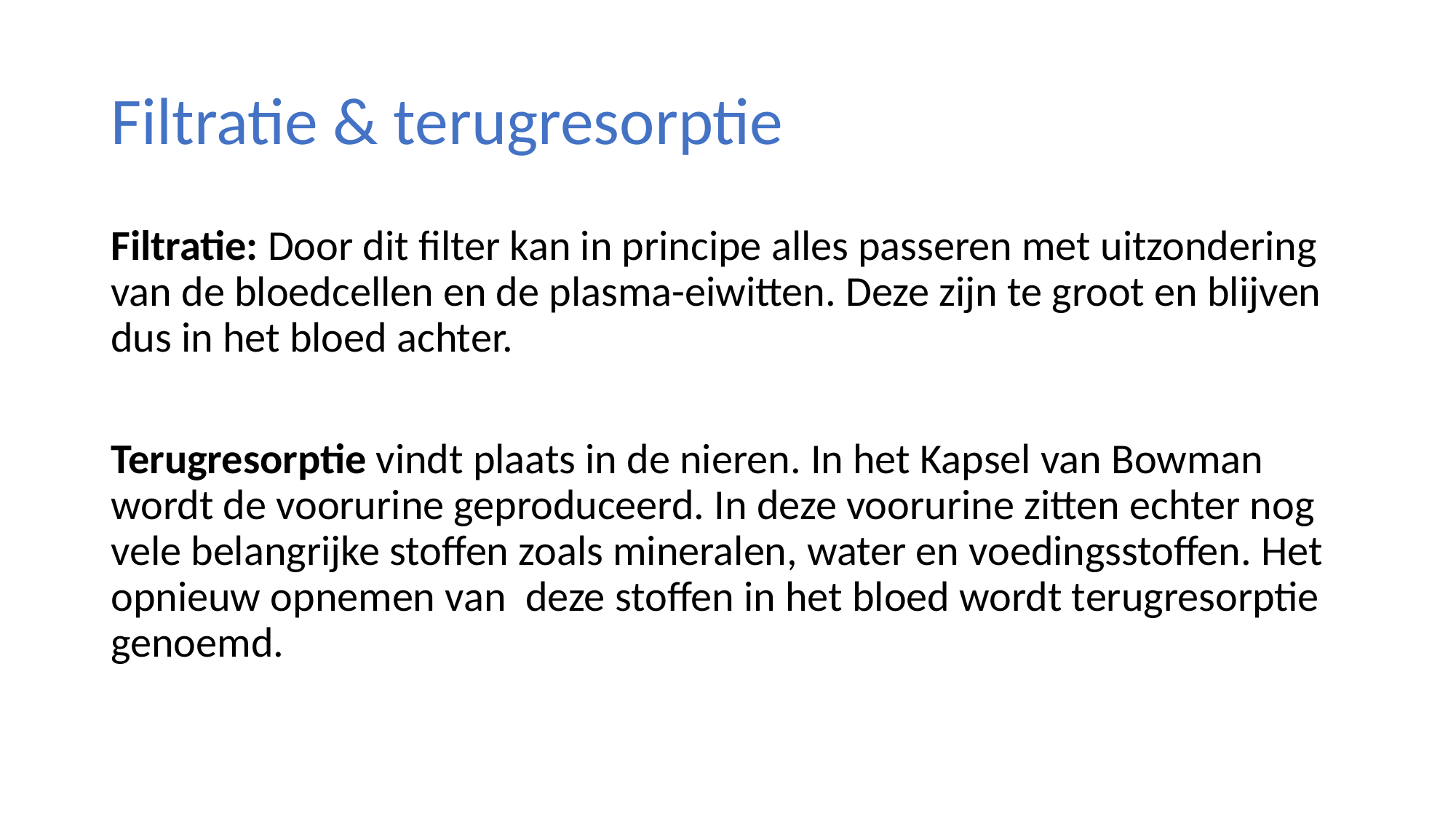

# Filtratie & terugresorptie
Filtratie: Door dit filter kan in principe alles passeren met uitzondering van de bloedcellen en de plasma-eiwitten. Deze zijn te groot en blijven dus in het bloed achter.

Terugresorptie vindt plaats in de nieren. In het Kapsel van Bowman wordt de voorurine geproduceerd. In deze voorurine zitten echter nog vele belangrijke stoffen zoals mineralen, water en voedingsstoffen. Het opnieuw opnemen van  deze stoffen in het bloed wordt terugresorptie genoemd.